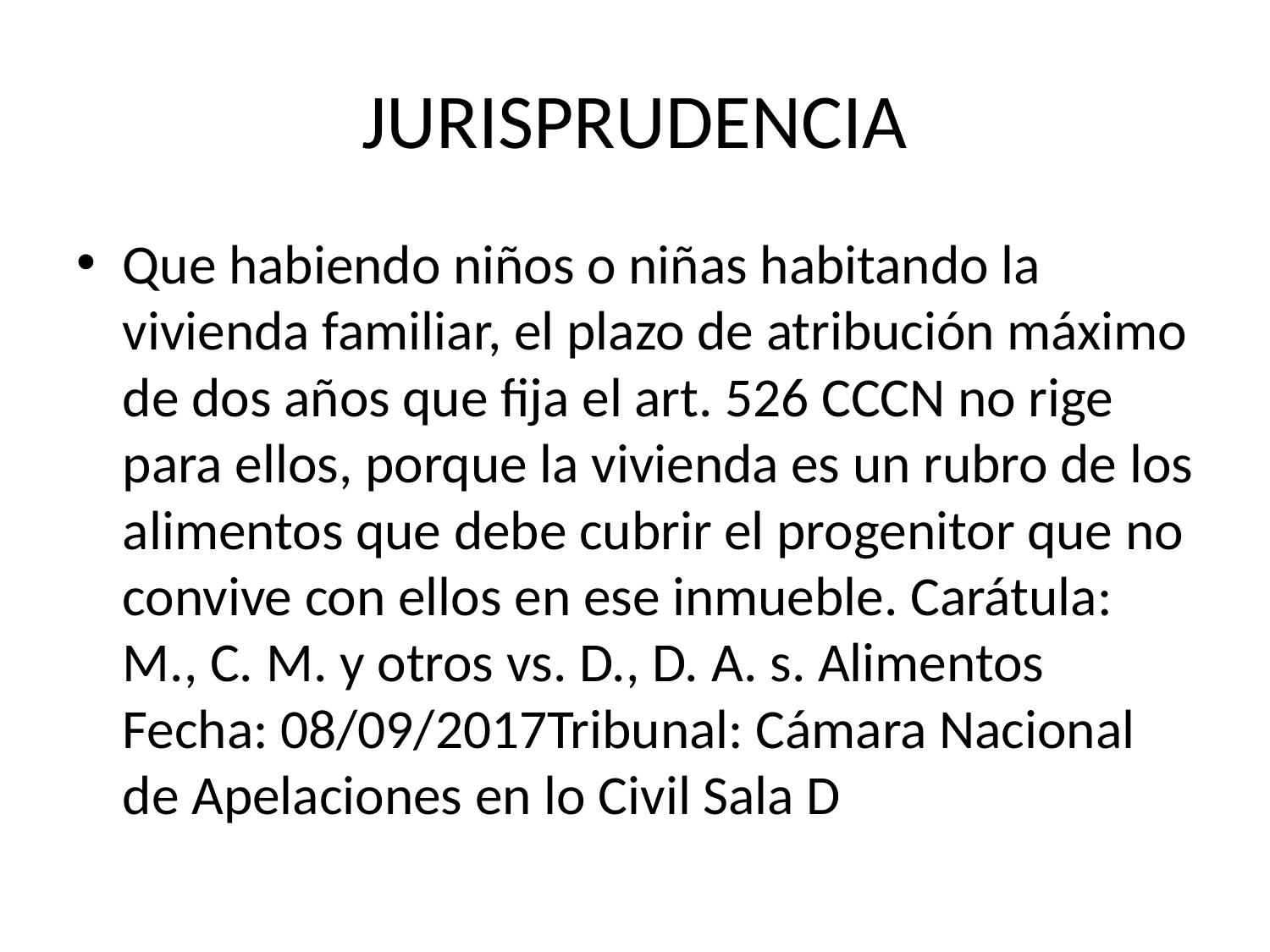

# JURISPRUDENCIA
Que habiendo niños o niñas habitando la vivienda familiar, el plazo de atribución máximo de dos años que fija el art. 526 CCCN no rige para ellos, porque la vivienda es un rubro de los alimentos que debe cubrir el progenitor que no convive con ellos en ese inmueble. Carátula: M., C. M. y otros vs. D., D. A. s. Alimentos Fecha: 08/09/2017Tribunal: Cámara Nacional de Apelaciones en lo Civil Sala D